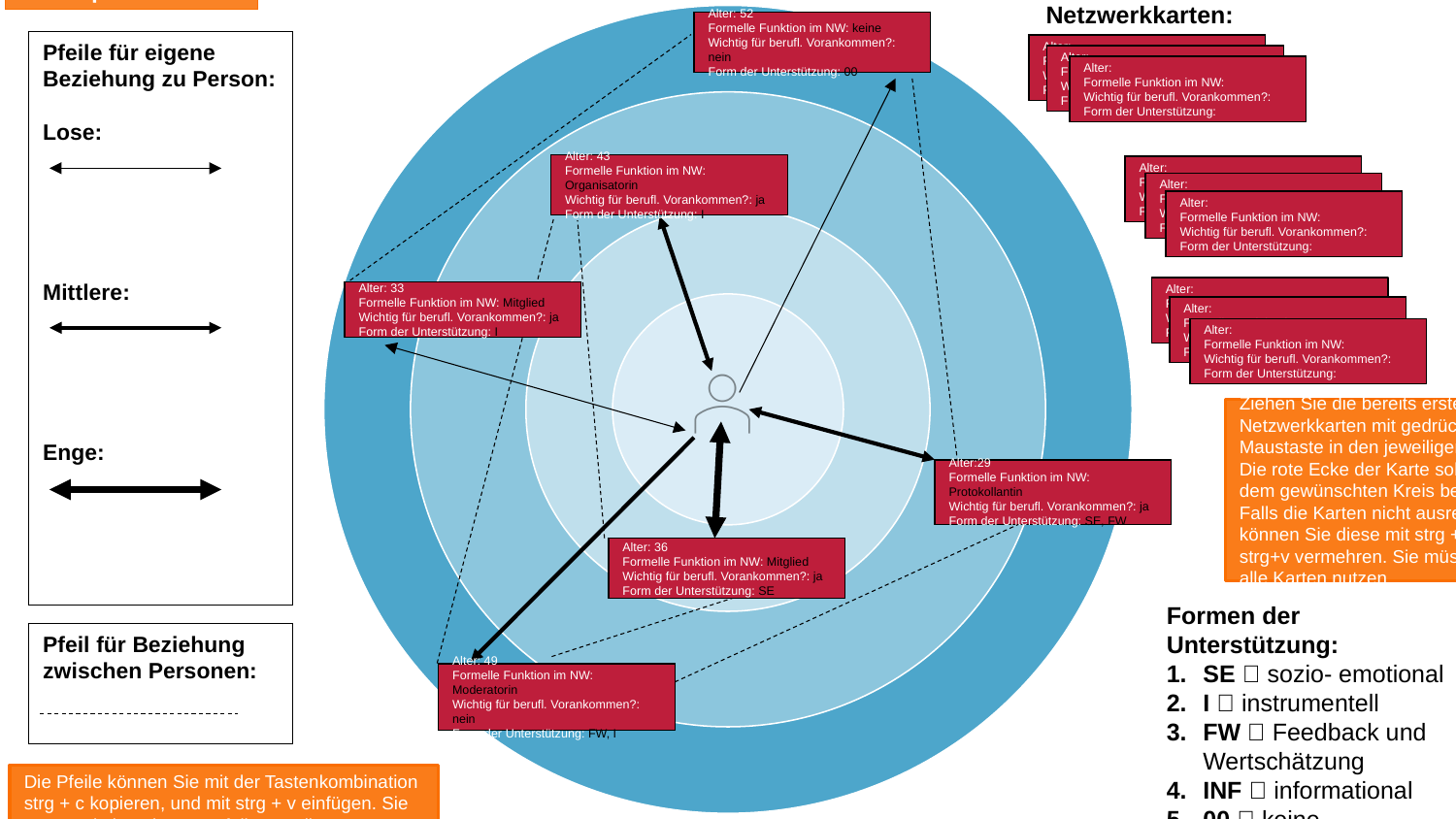

Beispiel
Alter: 52
Formelle Funktion im NW: keine
Wichtig für berufl. Vorankommen?: nein
Form der Unterstützung: 00
Alter:
Formelle Funktion im NW:
Wichtig für berufl. Vorankommen?:
Form der Unterstützung:
Alter:
Formelle Funktion im NW:
Wichtig für berufl. Vorankommen?:
Form der Unterstützung:
Alter:
Formelle Funktion im NW:
Wichtig für berufl. Vorankommen?:
Form der Unterstützung:
Alter: 43
Formelle Funktion im NW: Organisatorin
Wichtig für berufl. Vorankommen?: ja
Form der Unterstützung: I
Alter:
Formelle Funktion im NW:
Wichtig für berufl. Vorankommen?:
Form der Unterstützung:
Alter:
Formelle Funktion im NW:
Wichtig für berufl. Vorankommen?:
Form der Unterstützung:
Alter:
Formelle Funktion im NW:
Wichtig für berufl. Vorankommen?:
Form der Unterstützung:
Alter:
Formelle Funktion im NW:
Wichtig für berufl. Vorankommen?:
Form der Unterstützung:
Alter: 33
Formelle Funktion im NW: Mitglied
Wichtig für berufl. Vorankommen?: ja
Form der Unterstützung: I
Alter:
Formelle Funktion im NW:
Wichtig für berufl. Vorankommen?:
Form der Unterstützung:
Alter:
Formelle Funktion im NW:
Wichtig für berufl. Vorankommen?:
Form der Unterstützung:
Ziehen Sie die bereits erstellten Netzwerkkarten mit gedrückter Maustaste in den jeweiligen Bereich. Die rote Ecke der Karte sollte sich in dem gewünschten Kreis befinden. Falls die Karten nicht ausreichen, können Sie diese mit strg +c und strg+v vermehren. Sie müssen nicht alle Karten nutzen.
Alter:29
Formelle Funktion im NW: Protokollantin
Wichtig für berufl. Vorankommen?: ja
Form der Unterstützung: SE, FW
Alter: 36
Formelle Funktion im NW: Mitglied
Wichtig für berufl. Vorankommen?: ja
Form der Unterstützung: SE
Alter: 49
Formelle Funktion im NW: Moderatorin
Wichtig für berufl. Vorankommen?: nein
Form der Unterstützung: FW, I
Die Pfeile können Sie mit der Tastenkombination strg + c kopieren, und mit strg + v einfügen. Sie müssen keine eigenen Pfeile erstellen.